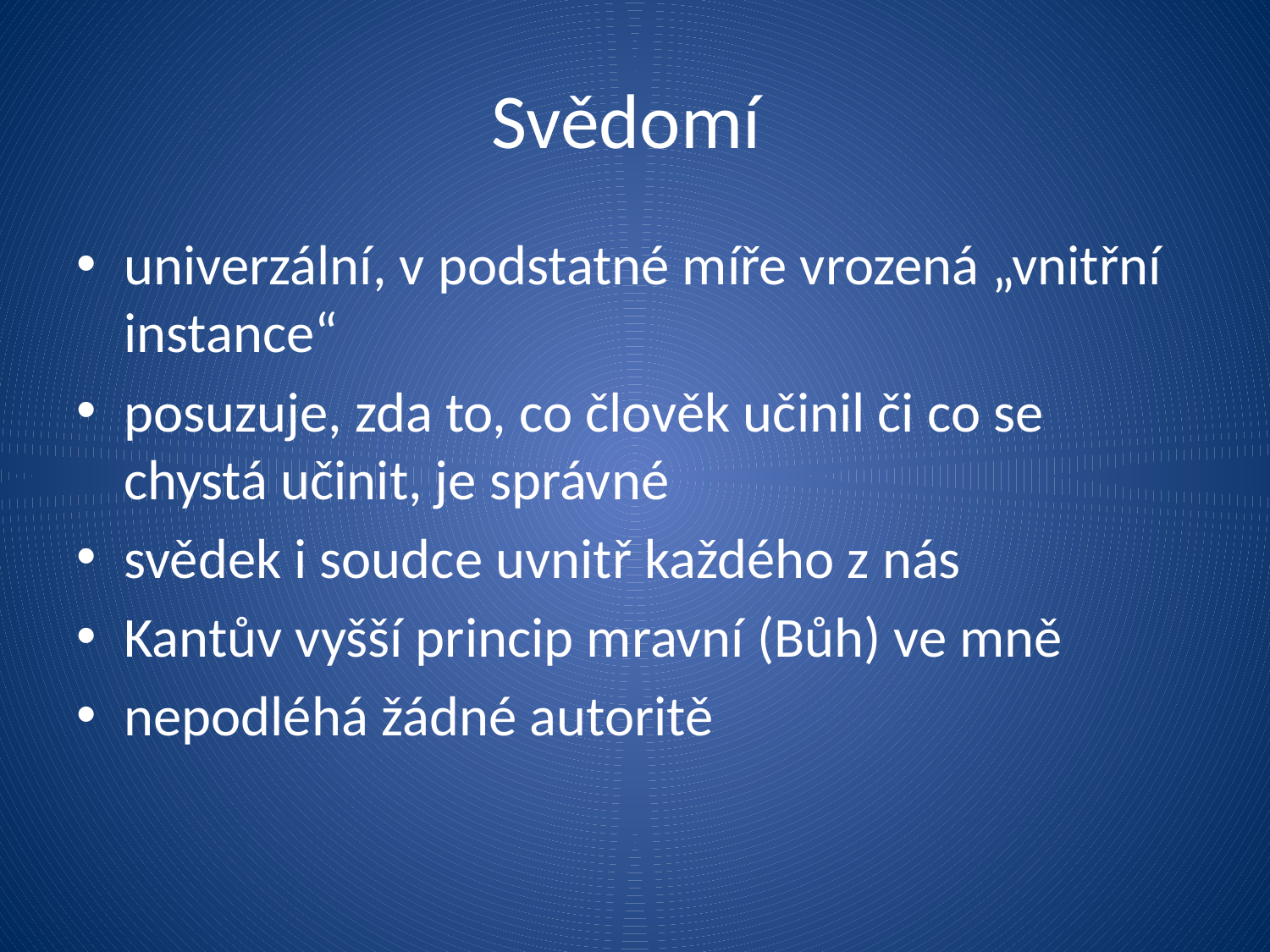

# Svědomí
univerzální, v podstatné míře vrozená „vnitřní instance“
posuzuje, zda to, co člověk učinil či co se chystá učinit, je správné
svědek i soudce uvnitř každého z nás
Kantův vyšší princip mravní (Bůh) ve mně
nepodléhá žádné autoritě